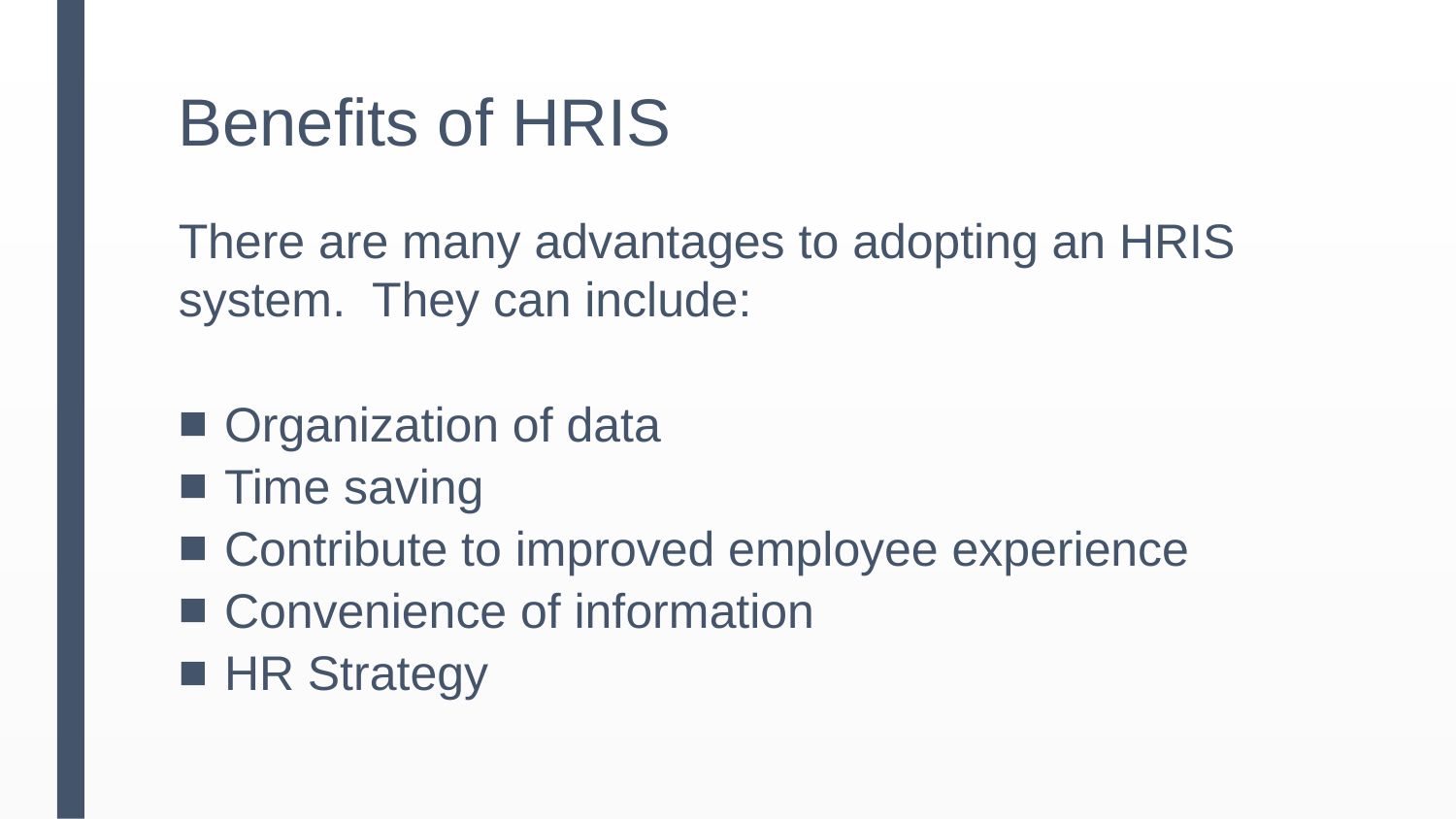

# Benefits of HRIS
There are many advantages to adopting an HRIS system.  They can include:

Organization of data
Time saving
Contribute to improved employee experience
Convenience of information
HR Strategy